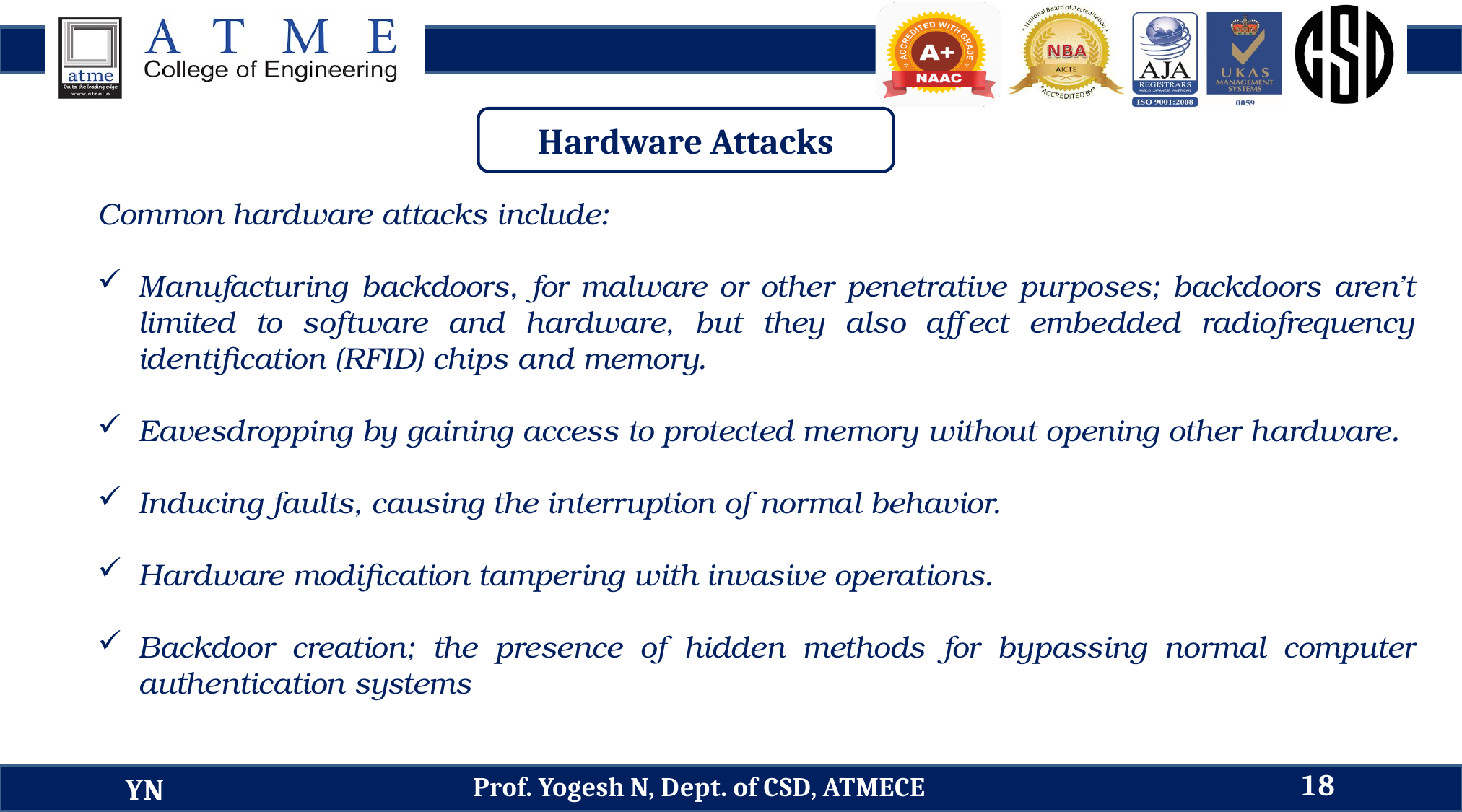

Hardware Attacks
Common hardware attacks include:

Manufacturing backdoors, for malware or other penetrative purposes; backdoors aren’t limited to software and hardware, but they also affect embedded radiofrequency identification (RFID) chips and memory.

Eavesdropping by gaining access to protected memory without opening other hardware.

Inducing faults, causing the interruption of normal behavior.

Hardware modification tampering with invasive operations.

Backdoor creation; the presence of hidden methods for bypassing normal computer authentication systems
18
Prof. Yogesh N, Dept. of CSD, ATMECE
YN